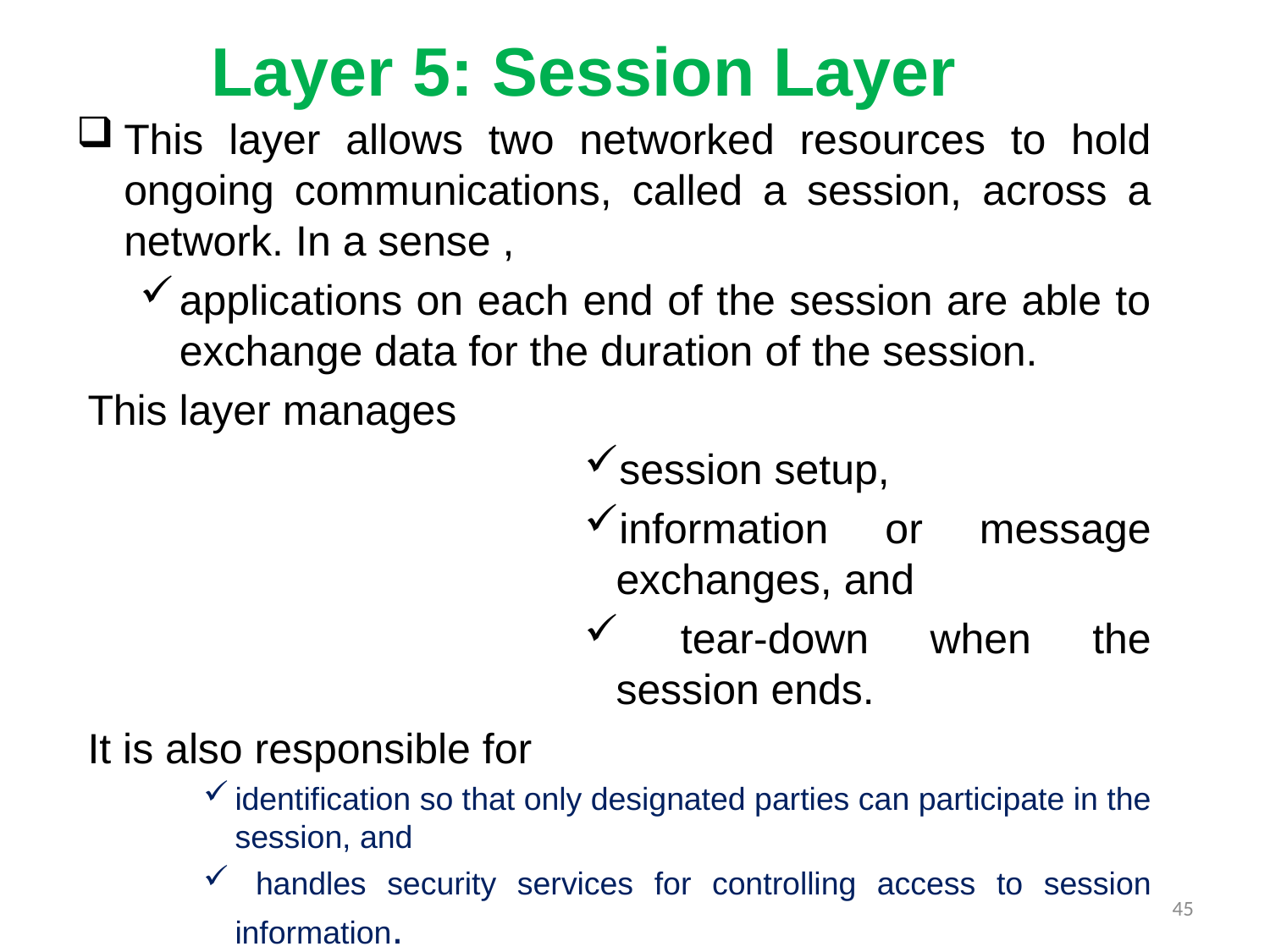

# Layer 5: Session Layer
This layer allows two networked resources to hold ongoing communications, called a session, across a network. In a sense ,
applications on each end of the session are able to exchange data for the duration of the session.
This layer manages
session setup,
information or message exchanges, and
 tear-down when the session ends.
It is also responsible for
identification so that only designated parties can participate in the session, and
 handles security services for controlling access to session information.
45